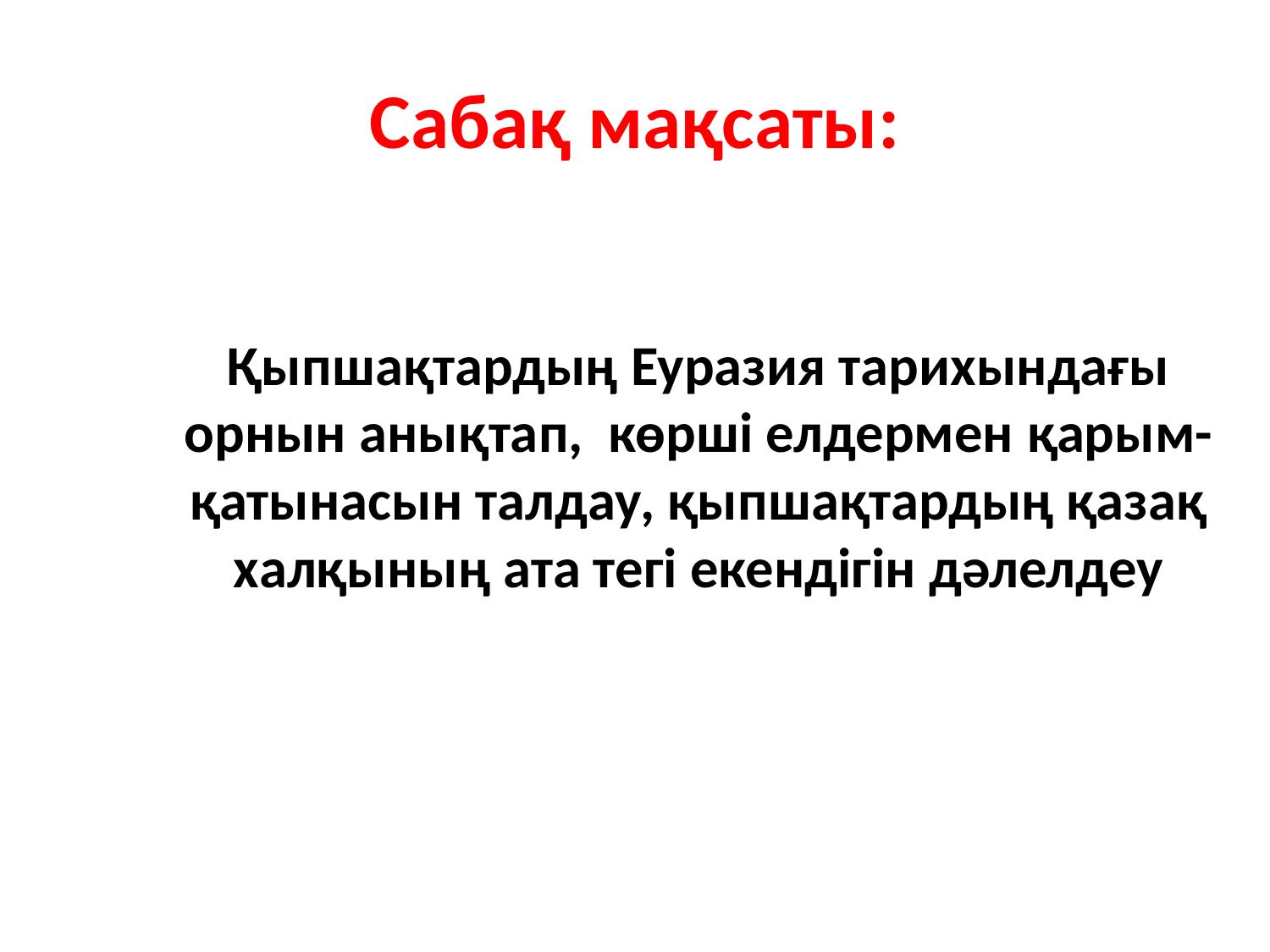

# Сабақ мақсаты:
Қыпшақтардың Еуразия тарихындағы орнын анықтап,  көрші елдермен қарым-қатынасын талдау, қыпшақтардың қазақ халқының ата тегі екендігін дәлелдеу